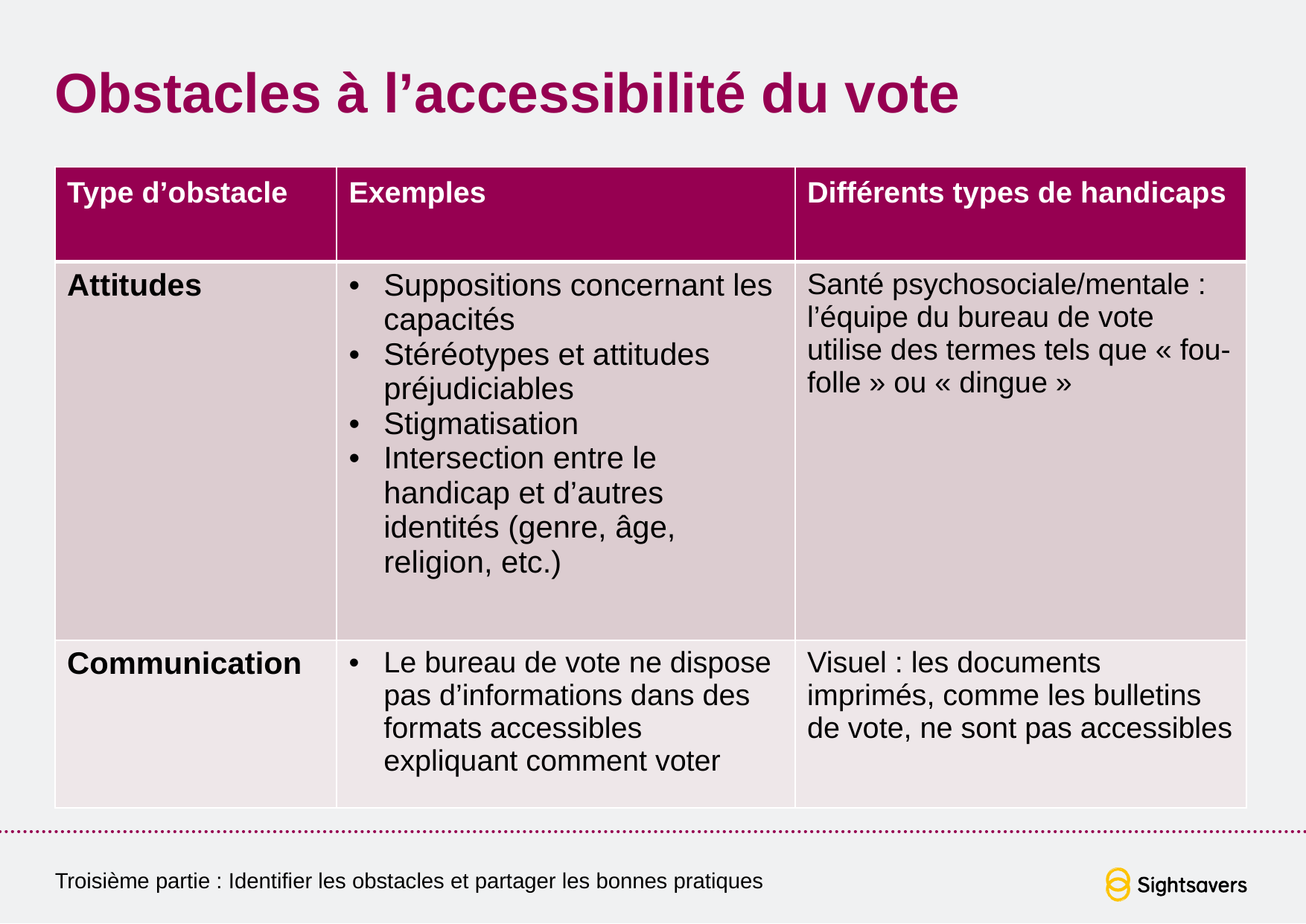

# Obstacles à l’accessibilité du vote
| Type d’obstacle | Exemples | Différents types de handicaps |
| --- | --- | --- |
| Attitudes | Suppositions concernant les capacités Stéréotypes et attitudes préjudiciables Stigmatisation Intersection entre le handicap et d’autres identités (genre, âge, religion, etc.) | Santé psychosociale/mentale : l’équipe du bureau de vote utilise des termes tels que « fou-folle » ou « dingue » |
| Communication | Le bureau de vote ne dispose pas d’informations dans des formats accessibles expliquant comment voter | Visuel : les documents imprimés, comme les bulletins de vote, ne sont pas accessibles |
Troisième partie : Identifier les obstacles et partager les bonnes pratiques